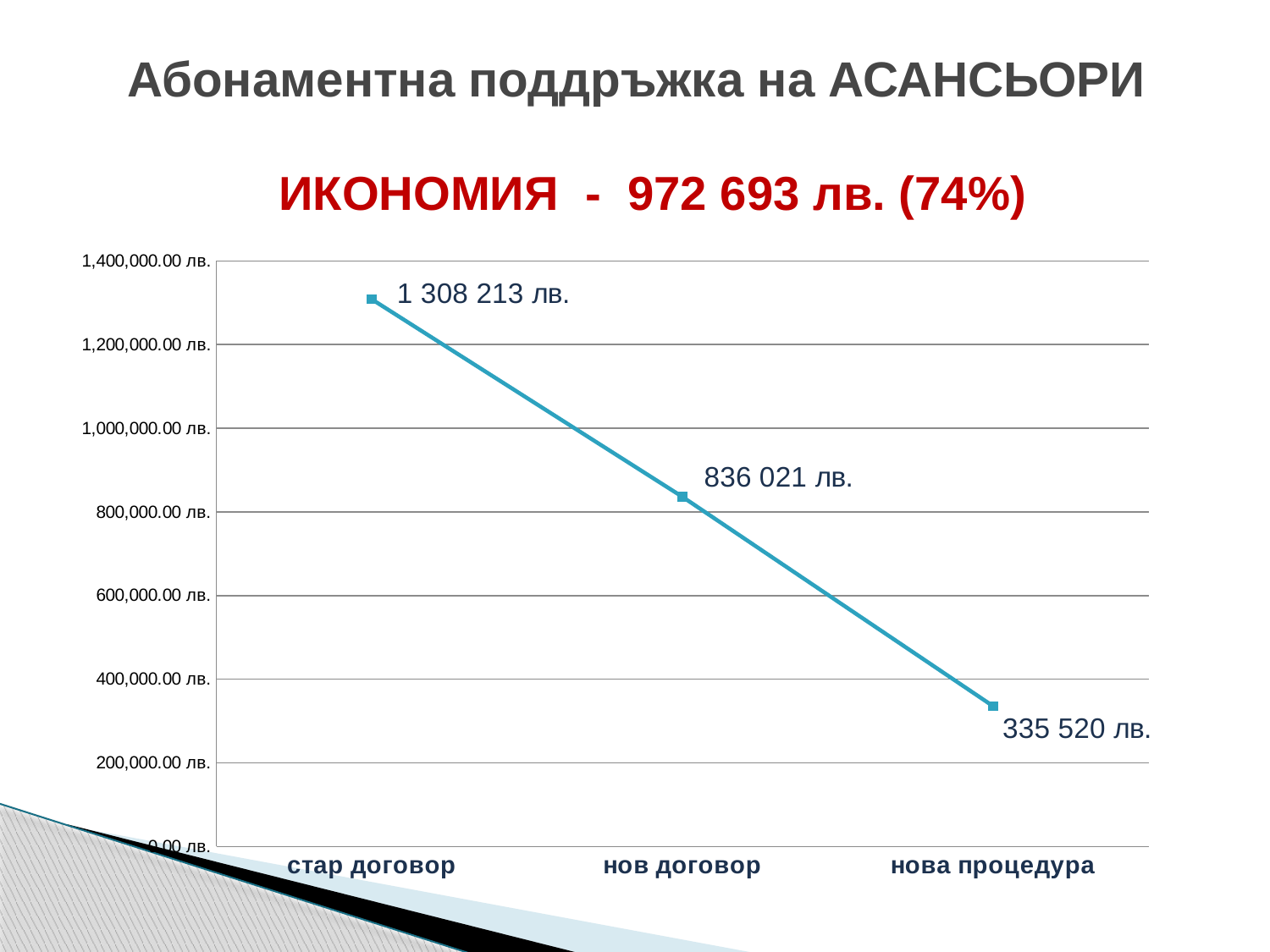

# Абонаментна поддръжка на АСАНСЬОРИ
ИКОНОМИЯ  -  972 693 лв. (74%)

### Chart

| Category |  |
|---|---|
| стар договор | 1308213.0 |
| нов договор | 836021.0 |
| нова процедура | 335520.0 |